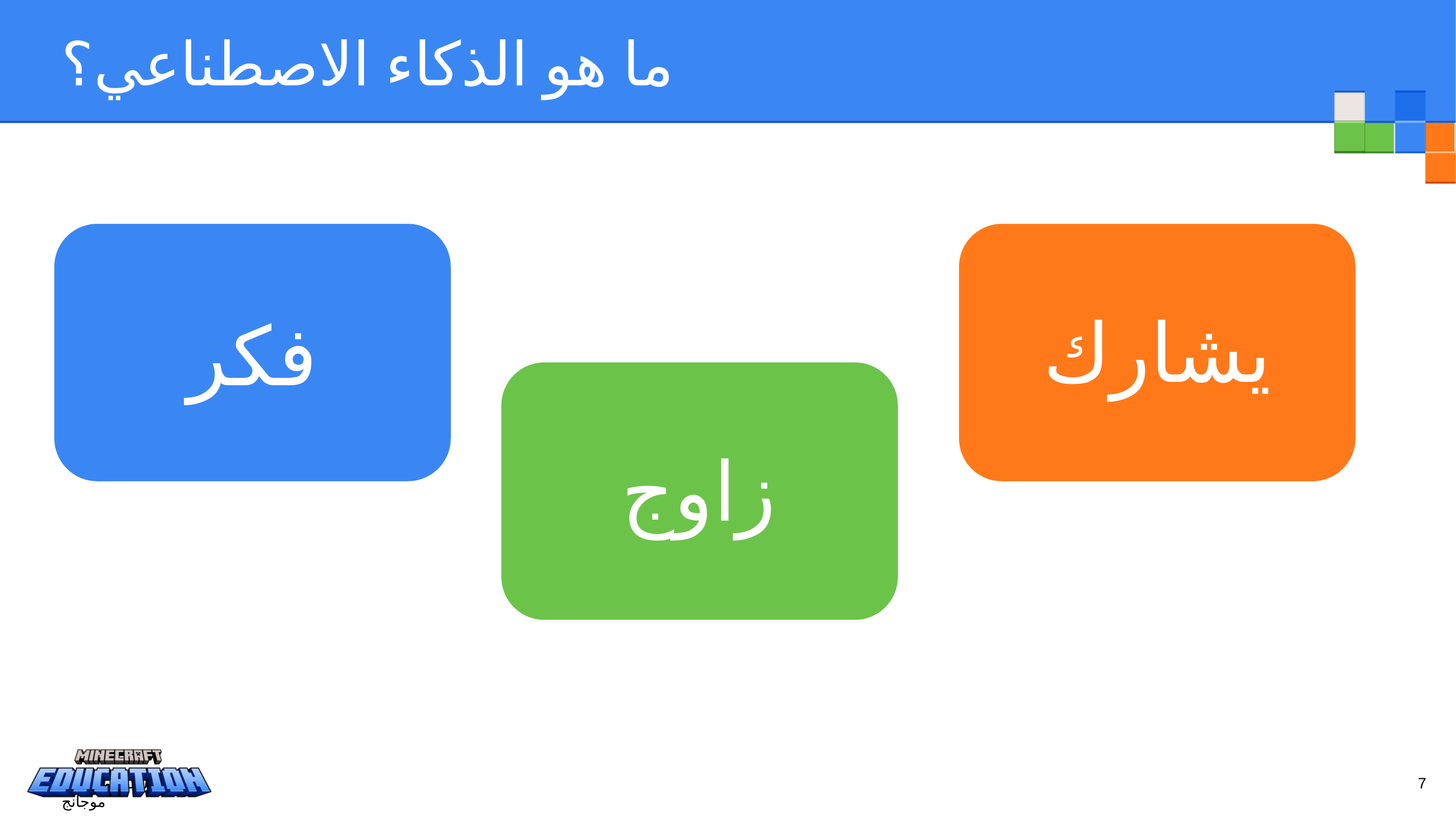

ما هو الذكاء الاصطناعي؟

يشارك
فكر

زاوج

7
© استوديوهات موجانج